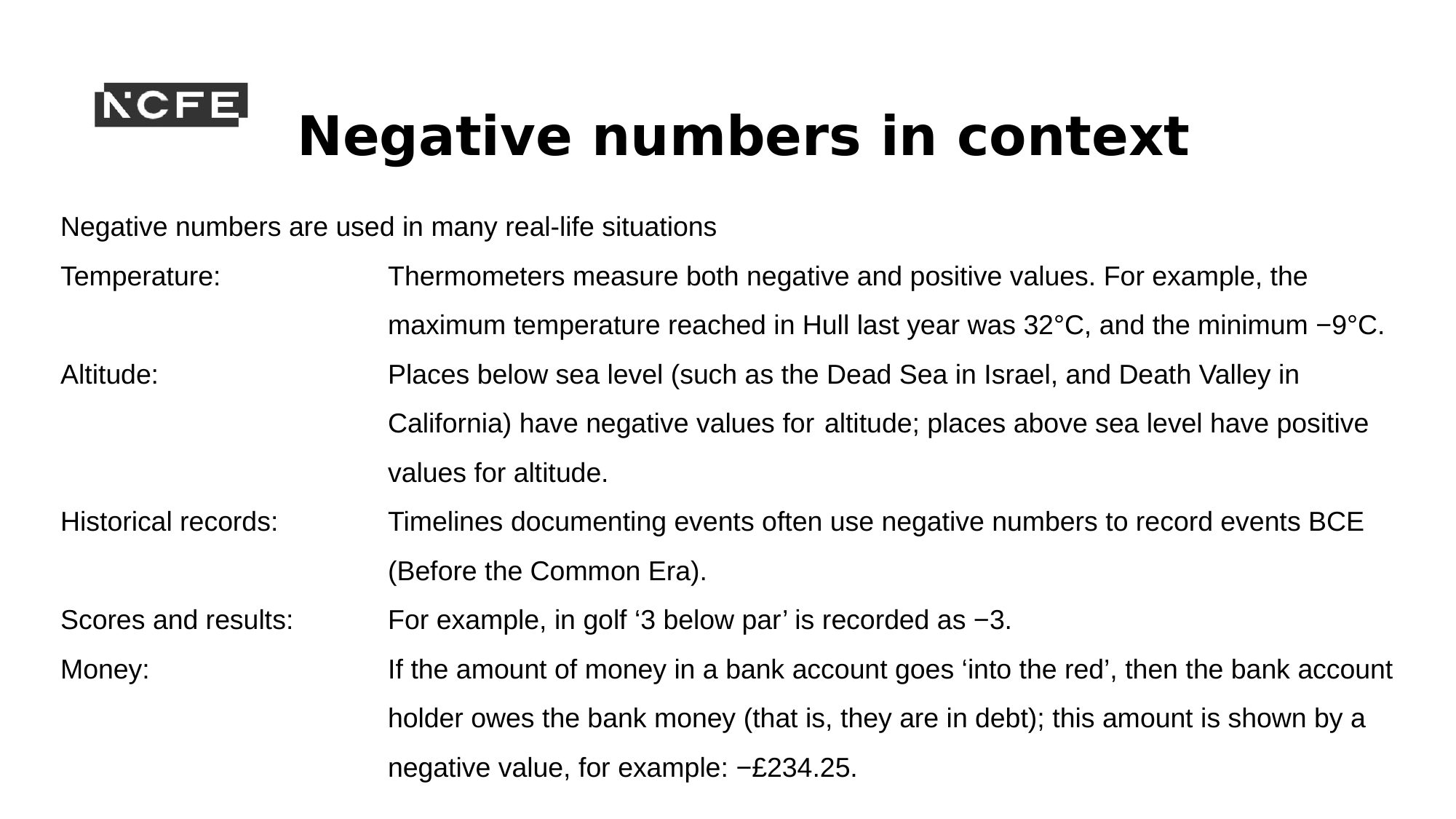

Negative numbers in context
Negative numbers are used in many real-life situations
Temperature: 		Thermometers measure both negative and positive values. For example, the 				maximum temperature reached in Hull last year was 32°C, and the minimum −9°C.
Altitude: 			Places below sea level (such as the Dead Sea in Israel, and Death Valley in 				California) have negative values for 	altitude; places above sea level have positive 			values for altitude.
Historical records: 	Timelines documenting events often use negative numbers to record events BCE 			(Before the Common Era).
Scores and results: 	For example, in golf ‘3 below par’ is recorded as −3.
Money: 			If the amount of money in a bank account goes ‘into the red’, then the bank account 			holder owes the bank money (that is, they are in debt); this amount is shown by a 			negative value, for example: −£234.25.